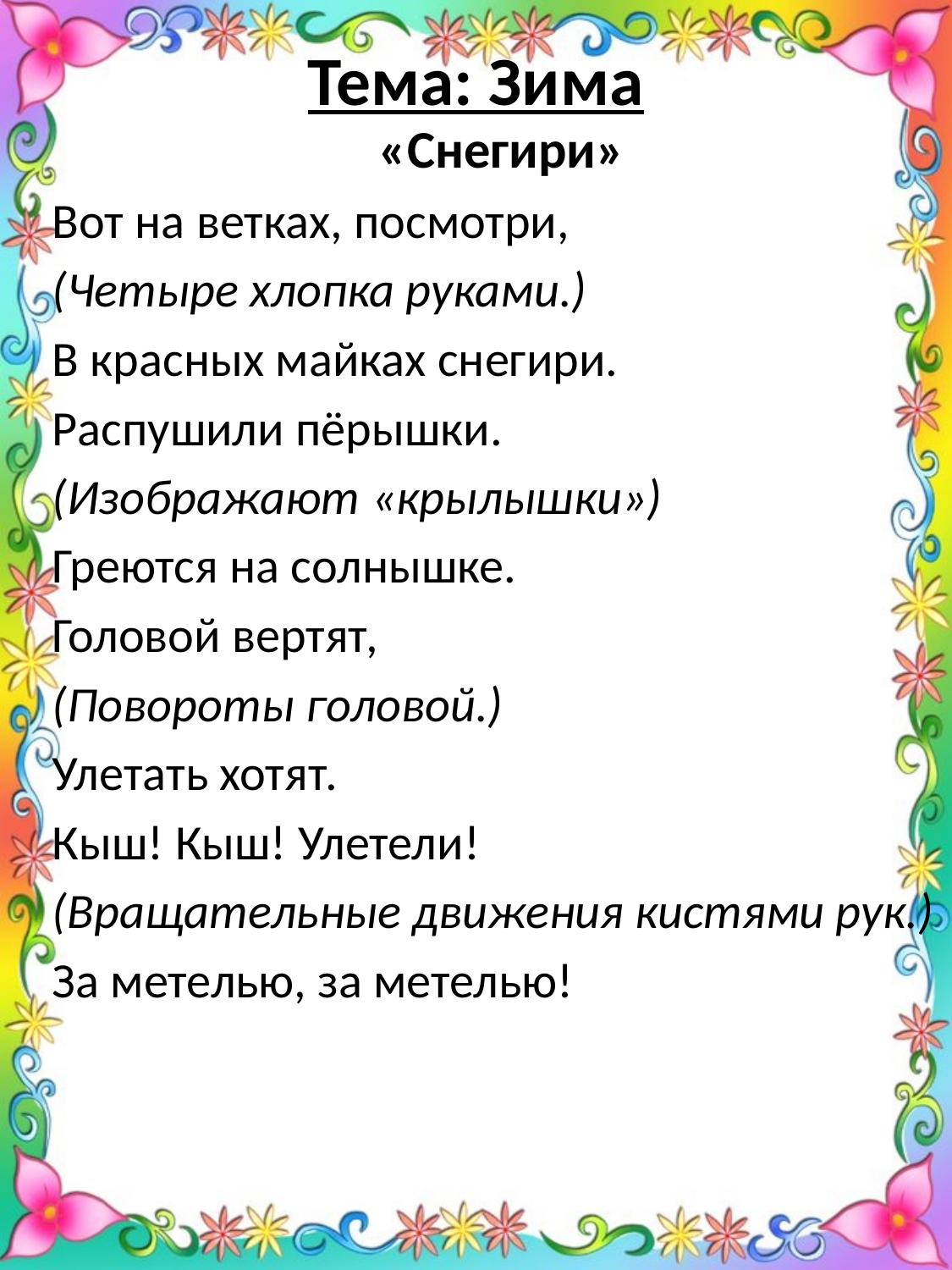

# Тема: Зима
 «Снегири»
Вот на ветках, посмотри,
(Четыре хлопка руками.)
В красных майках снегири.
Распушили пёрышки.
(Изображают «крылышки»)
Греются на солнышке.
Головой вертят,
(Повороты головой.)
Улетать хотят.
Кыш! Кыш! Улетели!
(Вращательные движения кистями рук.)
За метелью, за метелью!